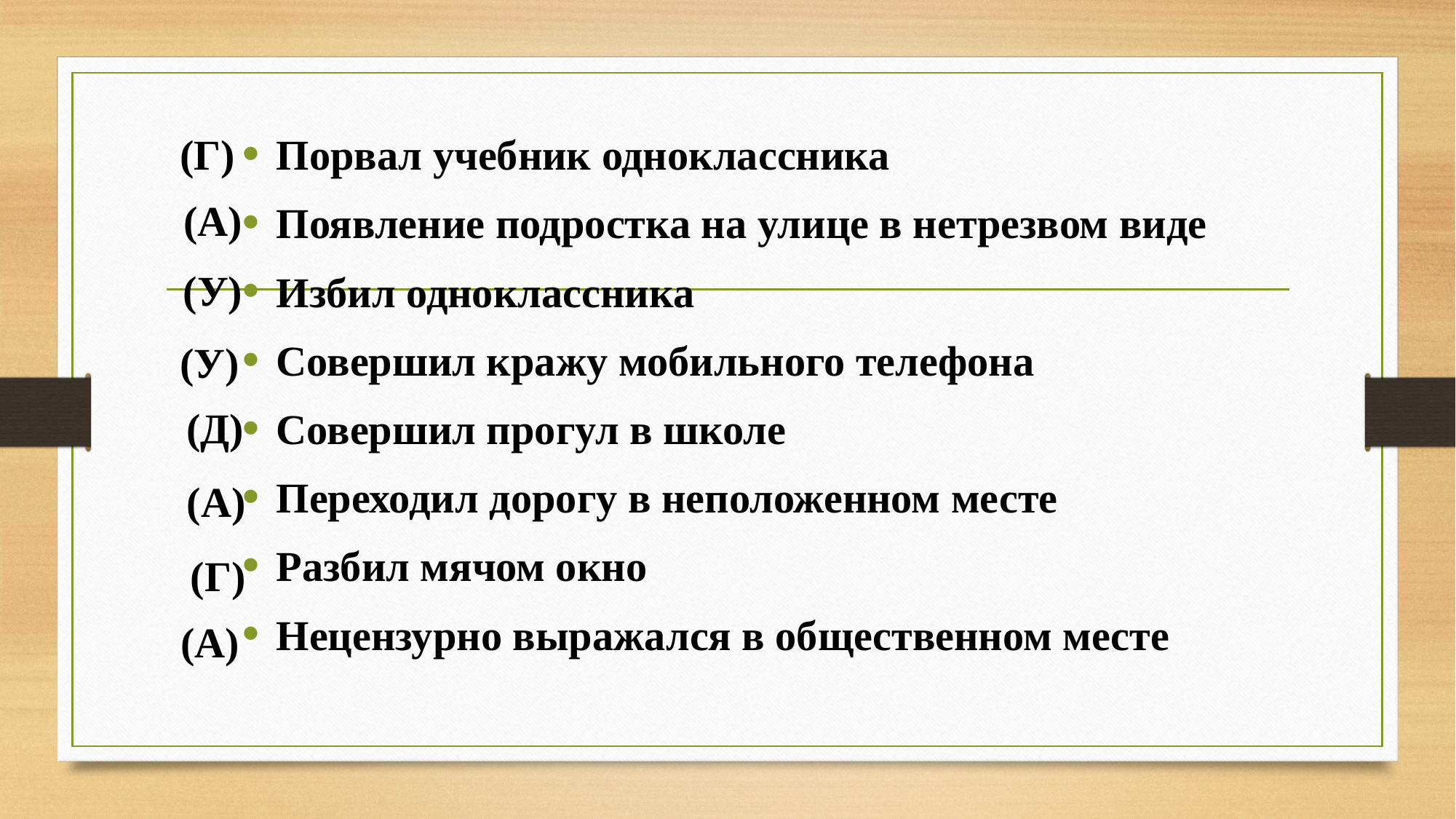

(Г)
Порвал учебник одноклассника
Появление подростка на улице в нетрезвом виде
Избил одноклассника
Совершил кражу мобильного телефона
Совершил прогул в школе
Переходил дорогу в неположенном месте
Разбил мячом окно
Нецензурно выражался в общественном месте
#
(А)
(У)
(У)
 (Д)
(А)
(Г)
(А)